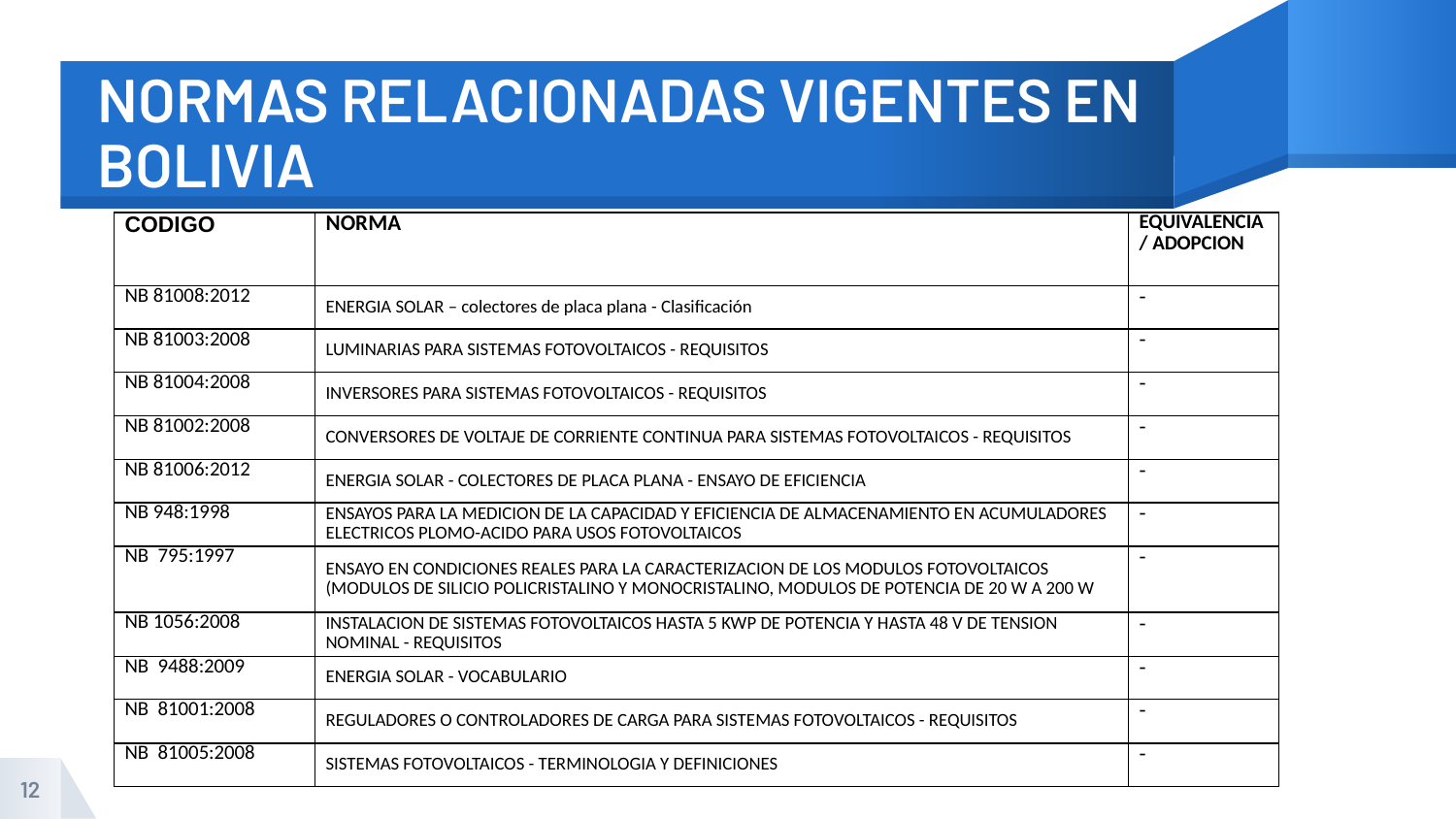

# NORMAS RELACIONADAS VIGENTES EN BOLIVIA
| CODIGO | NORMA | EQUIVALENCIA / ADOPCION |
| --- | --- | --- |
| NB 81008:2012 | ENERGIA SOLAR – colectores de placa plana - Clasificación | - |
| NB 81003:2008 | LUMINARIAS PARA SISTEMAS FOTOVOLTAICOS - REQUISITOS | - |
| NB 81004:2008 | INVERSORES PARA SISTEMAS FOTOVOLTAICOS - REQUISITOS | - |
| NB 81002:2008 | CONVERSORES DE VOLTAJE DE CORRIENTE CONTINUA PARA SISTEMAS FOTOVOLTAICOS - REQUISITOS | - |
| NB 81006:2012 | ENERGIA SOLAR - COLECTORES DE PLACA PLANA - ENSAYO DE EFICIENCIA | - |
| NB 948:1998 | ENSAYOS PARA LA MEDICION DE LA CAPACIDAD Y EFICIENCIA DE ALMACENAMIENTO EN ACUMULADORES ELECTRICOS PLOMO-ACIDO PARA USOS FOTOVOLTAICOS | - |
| NB  795:1997 | ENSAYO EN CONDICIONES REALES PARA LA CARACTERIZACION DE LOS MODULOS FOTOVOLTAICOS (MODULOS DE SILICIO POLICRISTALINO Y MONOCRISTALINO, MODULOS DE POTENCIA DE 20 W A 200 W | - |
| NB 1056:2008 | INSTALACION DE SISTEMAS FOTOVOLTAICOS HASTA 5 KWP DE POTENCIA Y HASTA 48 V DE TENSION NOMINAL - REQUISITOS | - |
| NB  9488:2009 | ENERGIA SOLAR - VOCABULARIO | - |
| NB  81001:2008 | REGULADORES O CONTROLADORES DE CARGA PARA SISTEMAS FOTOVOLTAICOS - REQUISITOS | - |
| NB  81005:2008 | SISTEMAS FOTOVOLTAICOS - TERMINOLOGIA Y DEFINICIONES | - |
12